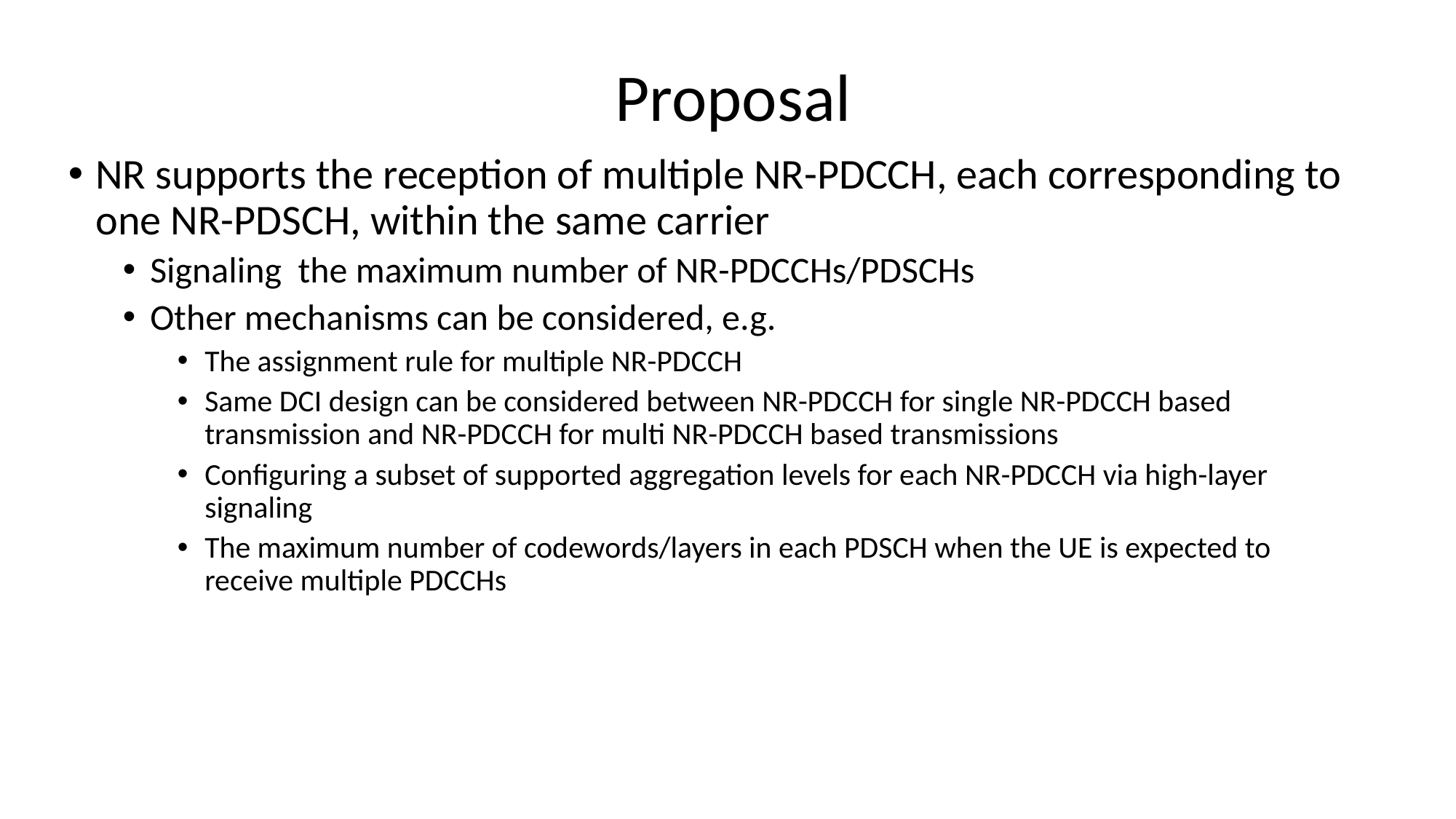

# Proposal
NR supports the reception of multiple NR-PDCCH, each corresponding to one NR-PDSCH, within the same carrier
Signaling  the maximum number of NR-PDCCHs/PDSCHs
Other mechanisms can be considered, e.g.
The assignment rule for multiple NR-PDCCH
Same DCI design can be considered between NR-PDCCH for single NR-PDCCH based transmission and NR-PDCCH for multi NR-PDCCH based transmissions
Configuring a subset of supported aggregation levels for each NR-PDCCH via high-layer signaling
The maximum number of codewords/layers in each PDSCH when the UE is expected to receive multiple PDCCHs